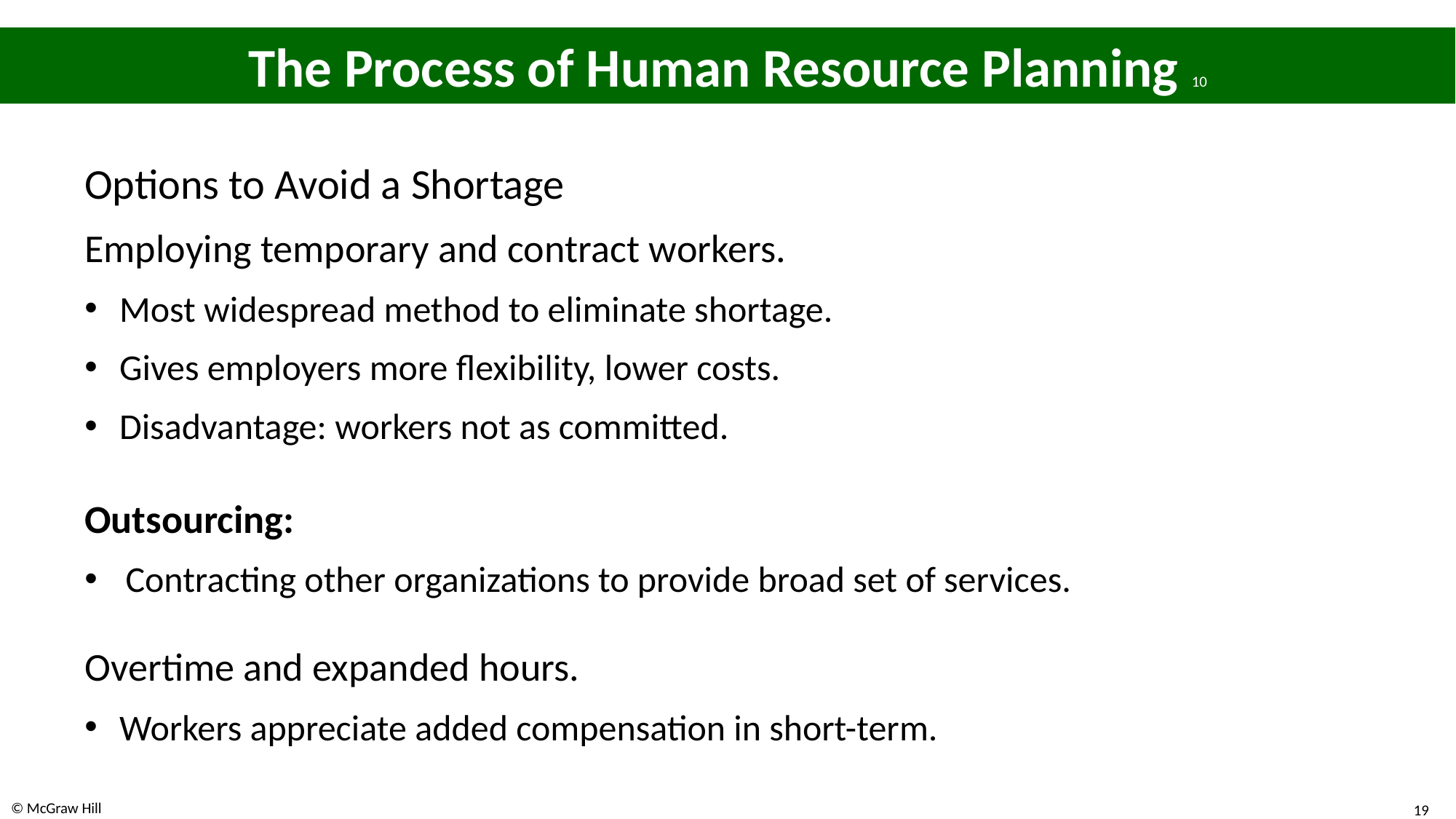

# The Process of Human Resource Planning 10
Options to Avoid a Shortage
Employing temporary and contract workers.
Most widespread method to eliminate shortage.
Gives employers more flexibility, lower costs.
Disadvantage: workers not as committed.
Outsourcing:
Contracting other organizations to provide broad set of services.
Overtime and expanded hours.
Workers appreciate added compensation in short-term.